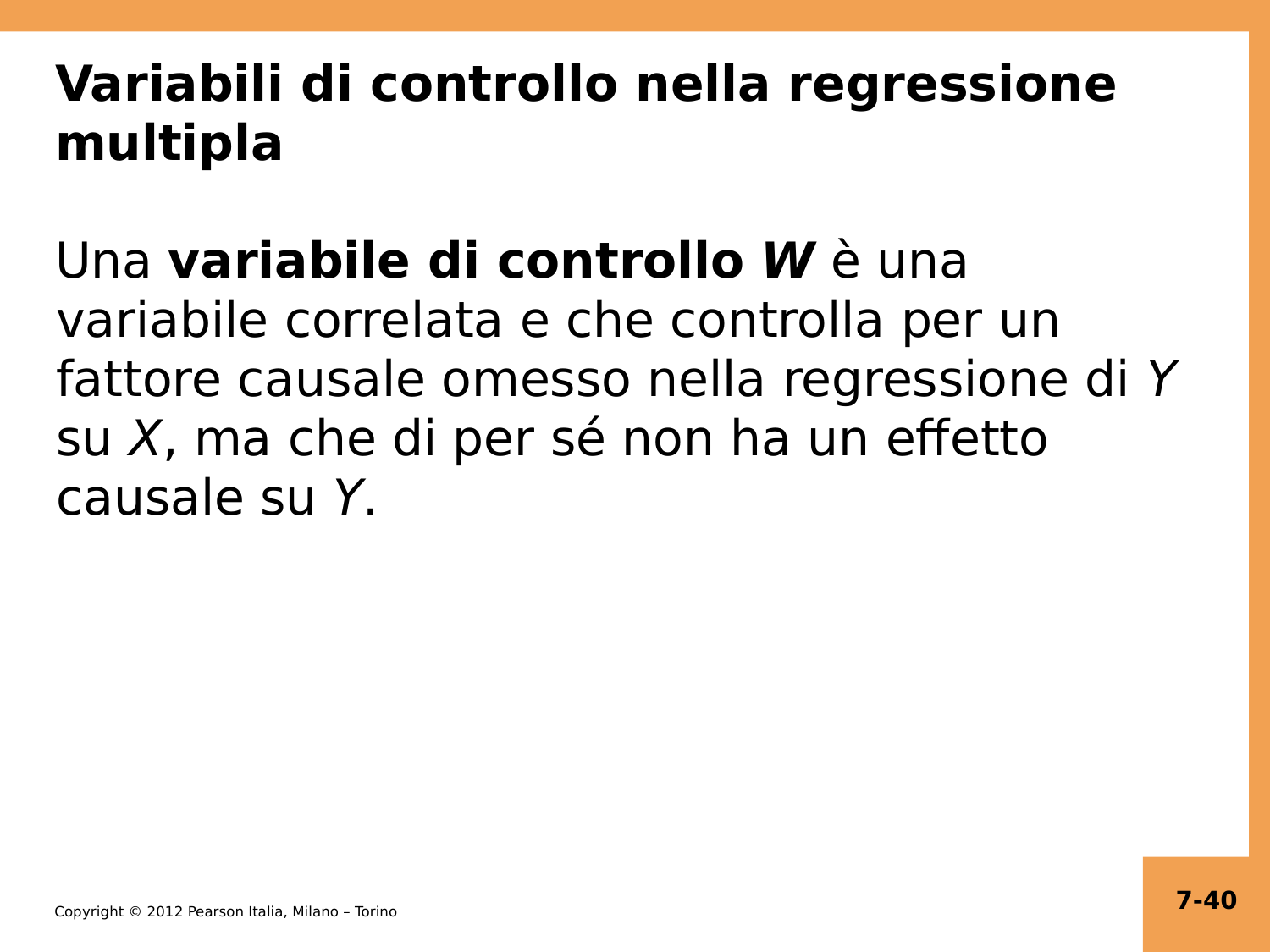

# Variabili di controllo nella regressione multipla
Una variabile di controllo W è una variabile correlata e che controlla per un fattore causale omesso nella regressione di Y su X, ma che di per sé non ha un effetto causale su Y.

7-40